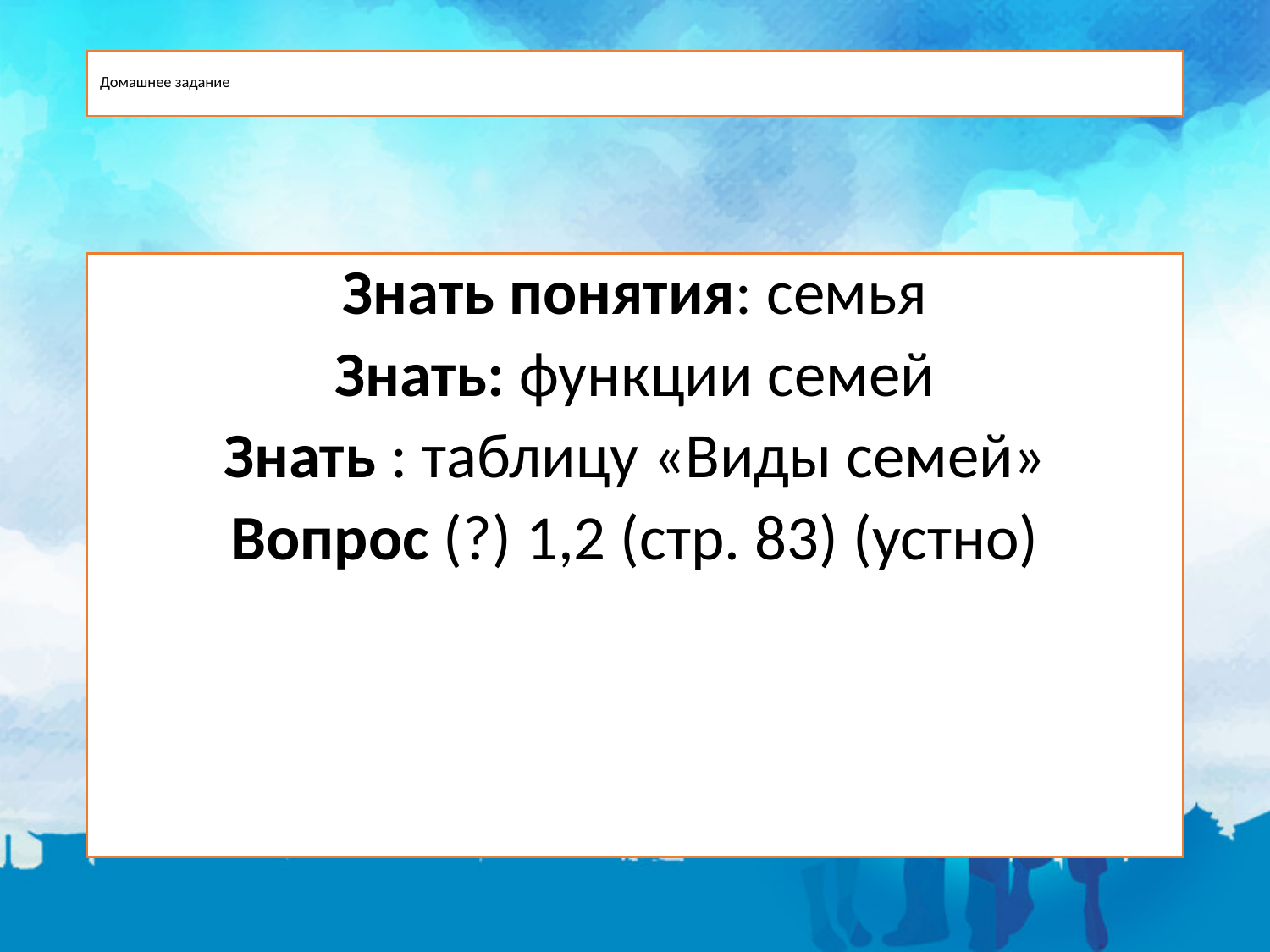

# Домашнее задание
Знать понятия: семья
Знать: функции семей
Знать : таблицу «Виды семей»
Вопрос (?) 1,2 (стр. 83) (устно)